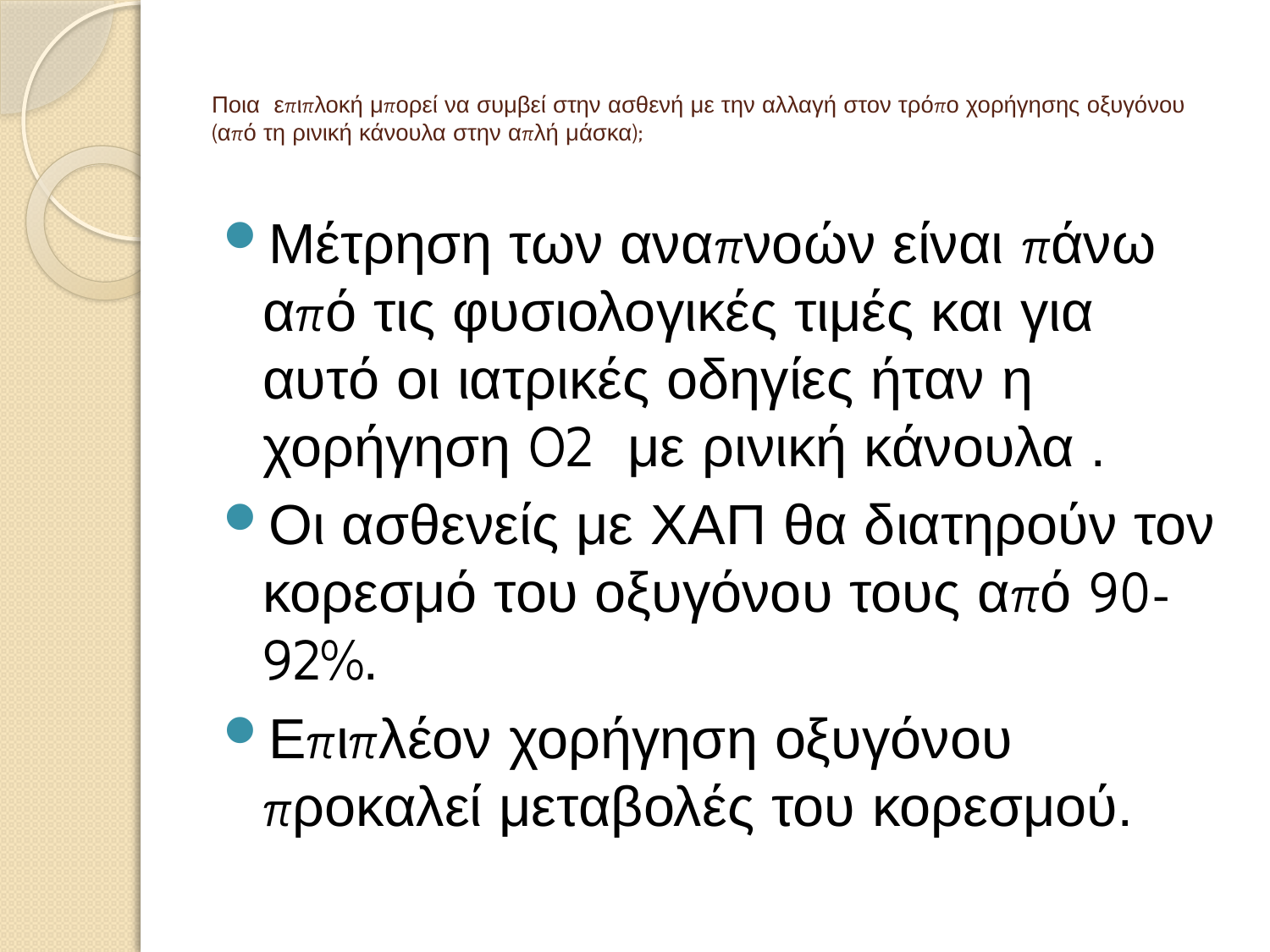

# Ποια  επιπλοκή μπορεί να συμβεί στην ασθενή με την αλλαγή στον τρόπο χορήγησης οξυγόνου (από τη ρινική κάνουλα στην απλή μάσκα);
Μέτρηση των αναπνοών είναι πάνω από τις φυσιολογικές τιμές και για αυτό οι ιατρικές οδηγίες ήταν η χορήγηση O2  με ρινική κάνουλα .
Οι ασθενείς με ΧΑΠ θα διατηρούν τον κορεσμό του οξυγόνου τους από 90-92%.
Επιπλέον χορήγηση οξυγόνου προκαλεί μεταβολές του κορεσμού.